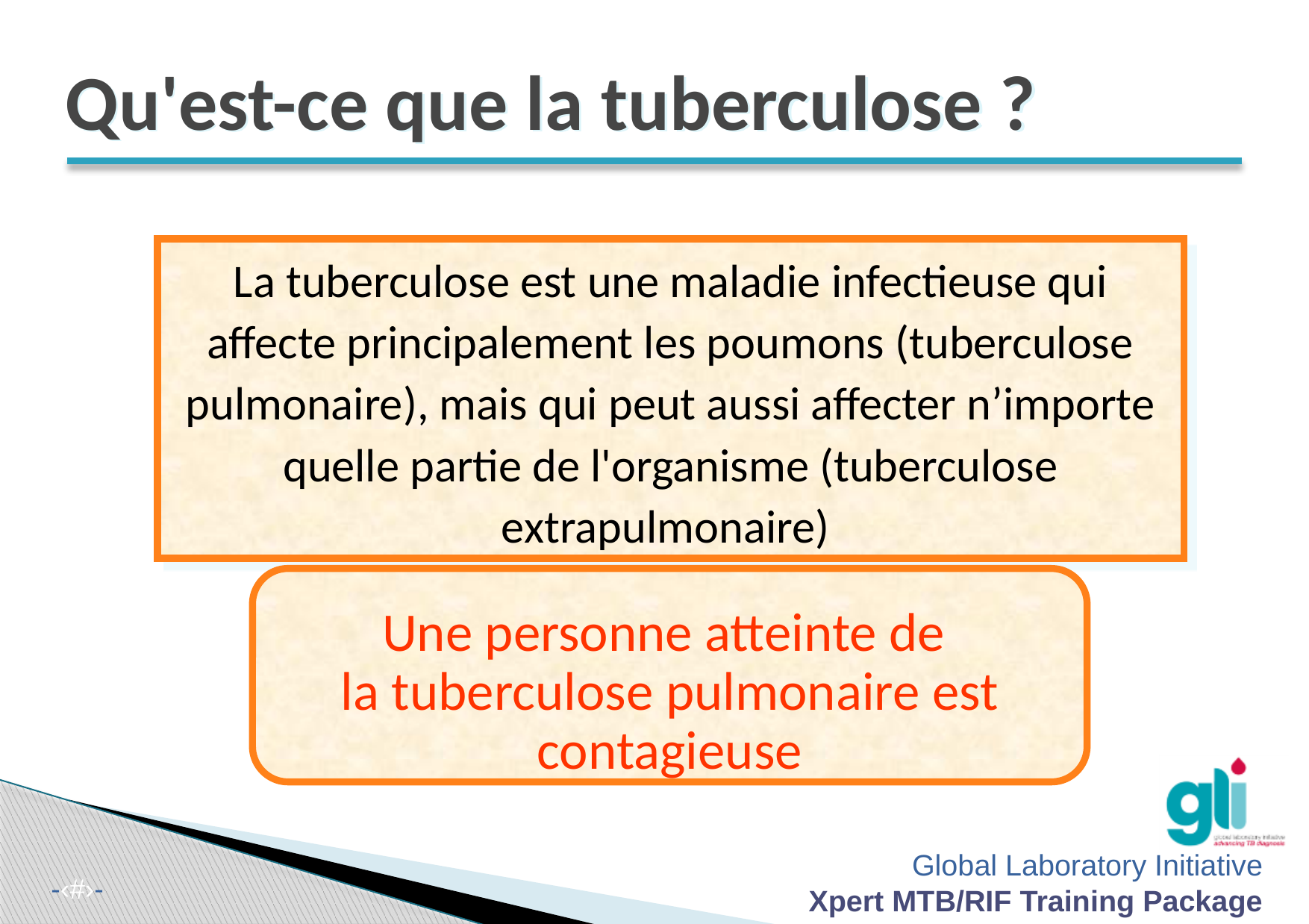

# Qu'est-ce que la tuberculose ?
La tuberculose est une maladie infectieuse qui affecte principalement les poumons (tuberculose pulmonaire), mais qui peut aussi affecter n’importe quelle partie de l'organisme (tuberculose extrapulmonaire)

Une personne atteinte de
la tuberculose pulmonaire est
 contagieuse